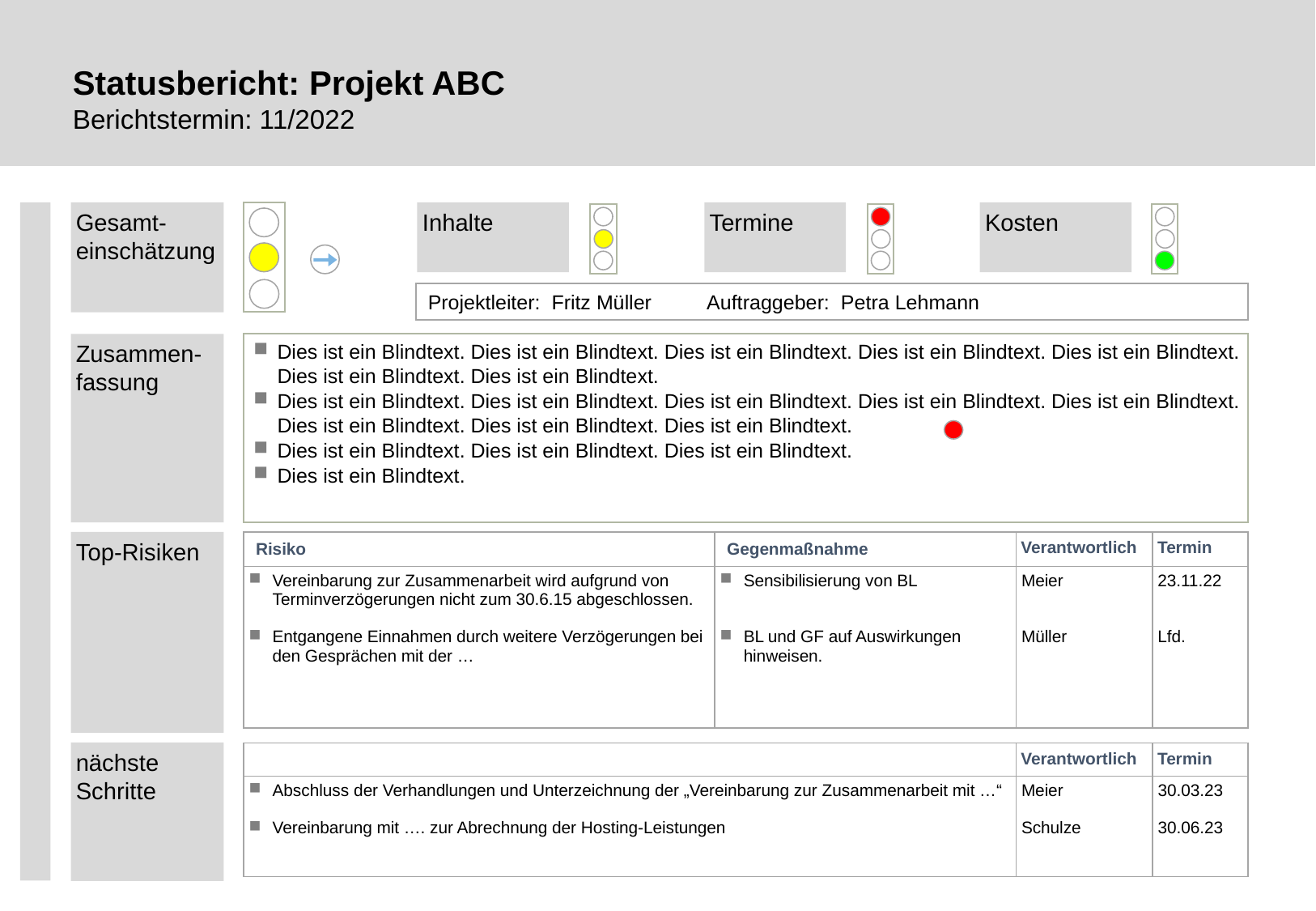

Statusbericht: Projekt ABC
Berichtstermin: 11/2022

Projektleiter:  Fritz Müller          Auftraggeber:  Petra Lehmann
Dies ist ein Blindtext. Dies ist ein Blindtext. Dies ist ein Blindtext. Dies ist ein Blindtext. Dies ist ein Blindtext. Dies ist ein Blindtext. Dies ist ein Blindtext.
Dies ist ein Blindtext. Dies ist ein Blindtext. Dies ist ein Blindtext. Dies ist ein Blindtext. Dies ist ein Blindtext. Dies ist ein Blindtext. Dies ist ein Blindtext. Dies ist ein Blindtext.
Dies ist ein Blindtext. Dies ist ein Blindtext. Dies ist ein Blindtext.
Dies ist ein Blindtext.

| Risiko | Gegenmaßnahme | Verantwortlich | Termin |
| --- | --- | --- | --- |
| Vereinbarung zur Zusammenarbeit wird aufgrund von Terminverzögerungen nicht zum 30.6.15 abgeschlossen. Entgangene Einnahmen durch weitere Verzögerungen bei den Gesprächen mit der … | Sensibilisierung von BL BL und GF auf Auswirkungen hinweisen. | Meier Müller | 23.11.22 Lfd. |
|  | Verantwortlich | Termin |
| --- | --- | --- |
| Abschluss der Verhandlungen und Unterzeichnung der „Vereinbarung zur Zusammenarbeit mit …“ Vereinbarung mit …. zur Abrechnung der Hosting-Leistungen | Meier Schulze | 30.03.23 30.06.23 |